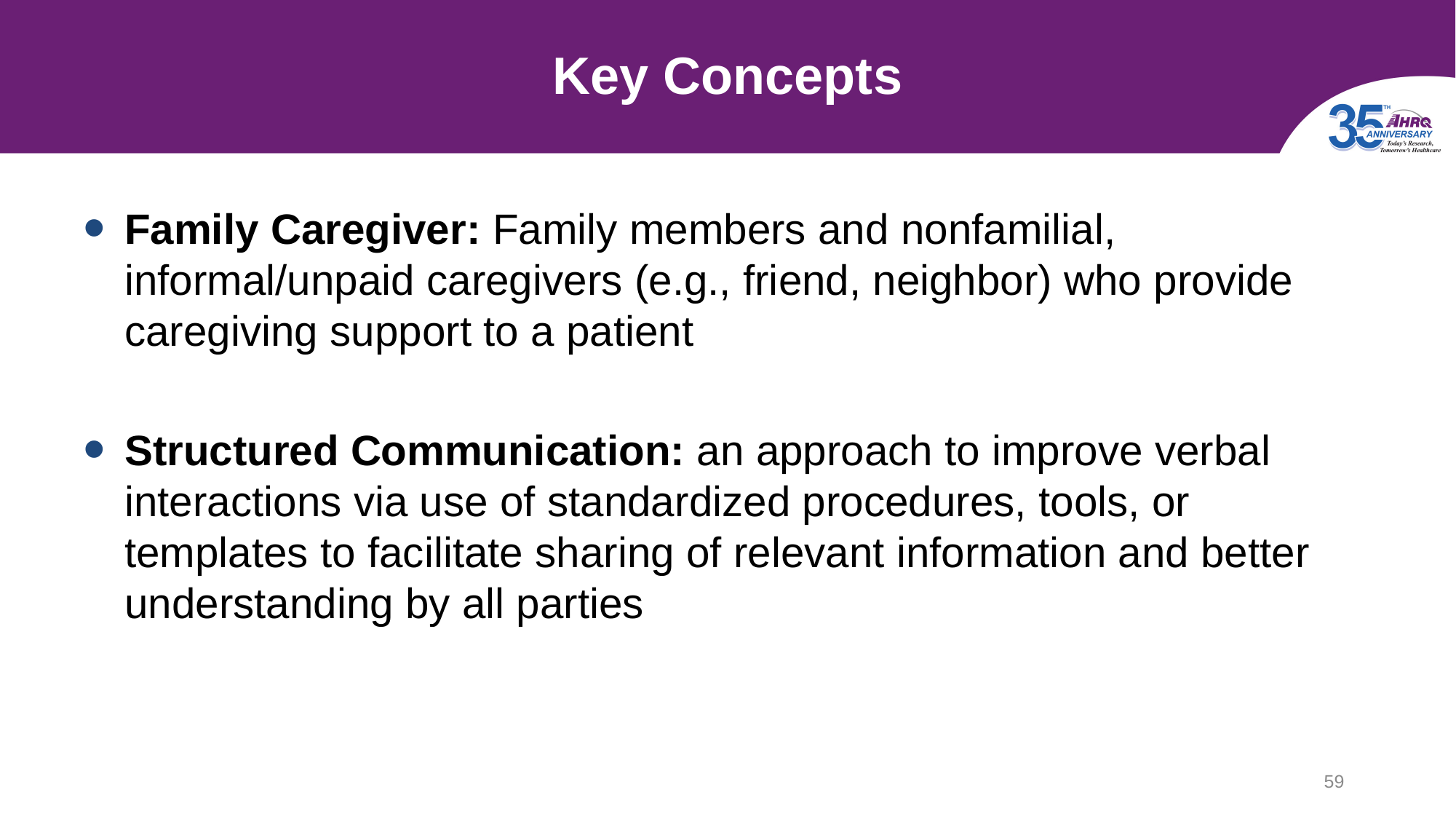

# Key Concepts
Family Caregiver: Family members and nonfamilial, informal/unpaid caregivers (e.g., friend, neighbor) who provide caregiving support to a patient

Structured Communication: an approach to improve verbal interactions via use of standardized procedures, tools, or templates to facilitate sharing of relevant information and better understanding by all parties

59